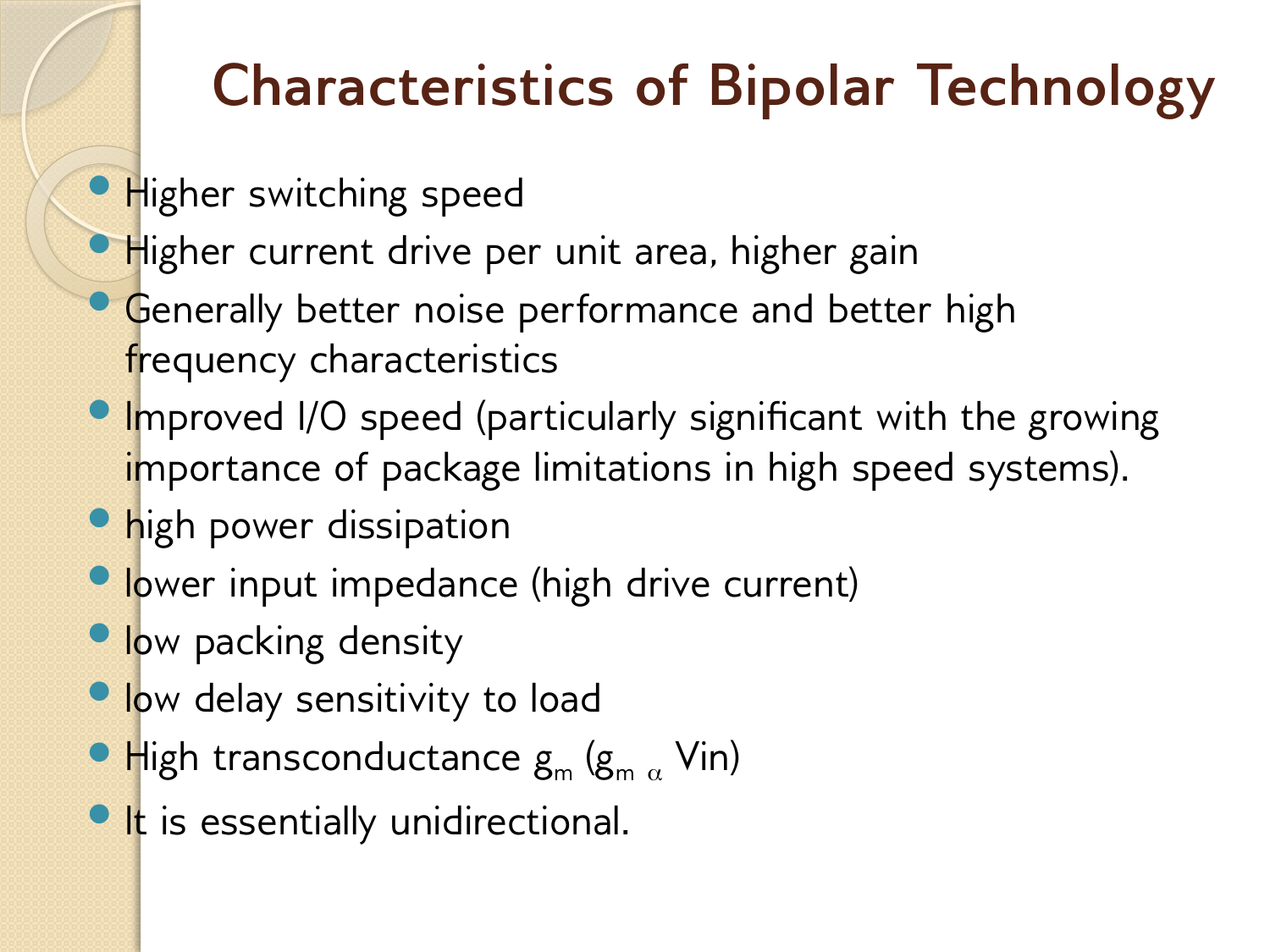

# Characteristics of Bipolar Technology
Higher switching speed
Higher current drive per unit area, higher gain
Generally better noise performance and better high frequency characteristics
Improved I/O speed (particularly significant with the growing importance of package limitations in high speed systems).
high power dissipation
lower input impedance (high drive current)
low packing density
low delay sensitivity to load
High transconductance gm (gm α Vin)
It is essentially unidirectional.